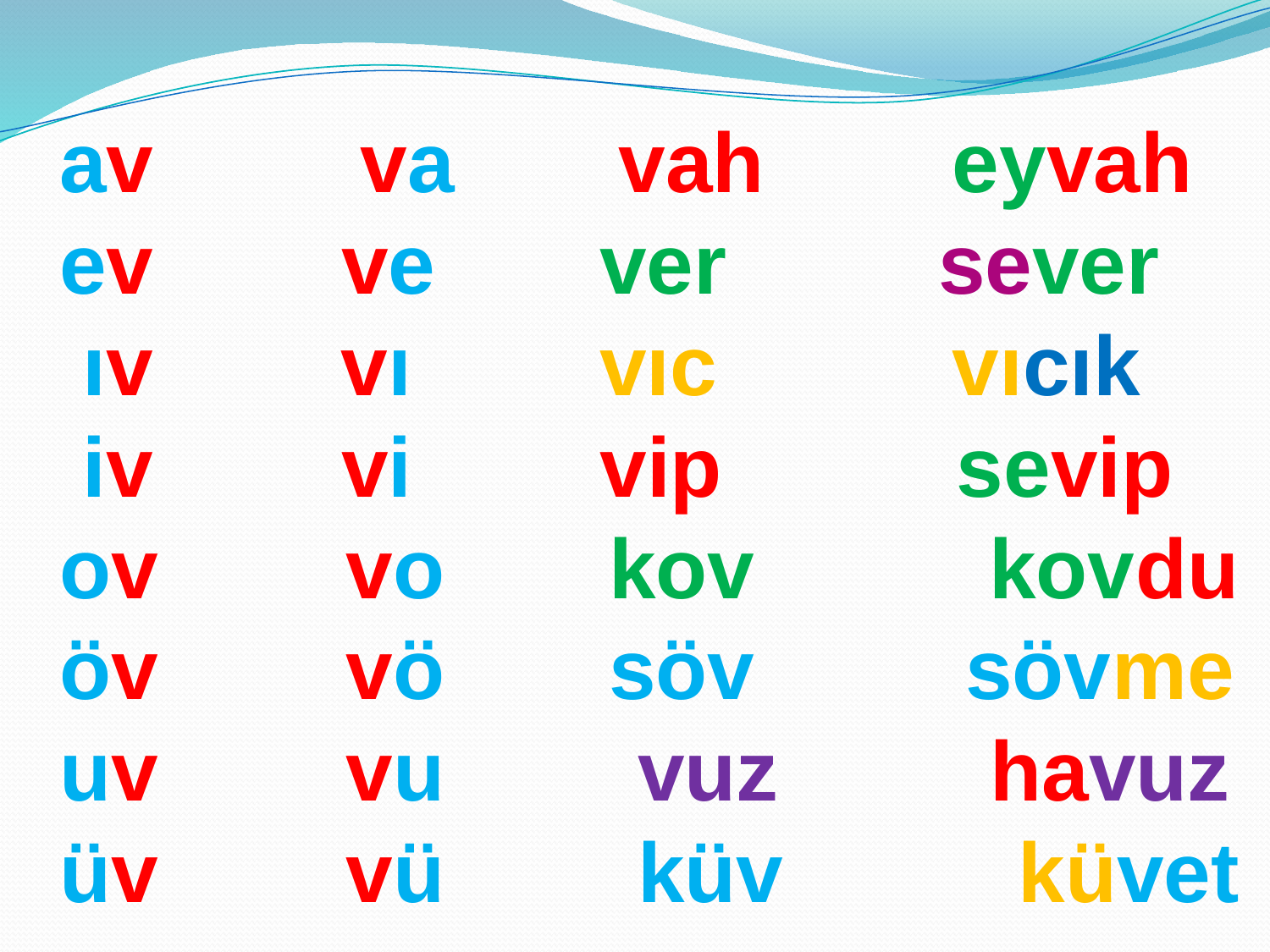

av 	    va       vah        eyvah
  ev        ve       ver         sever
   ıv        vı        vıc          vıcık
   iv        vi        vip          sevip
  ov        vo       kov          kovdu
  öv        vö       söv         sövme
  uv        vu	     vuz         havuz
  üv        vü	     küv          küvet